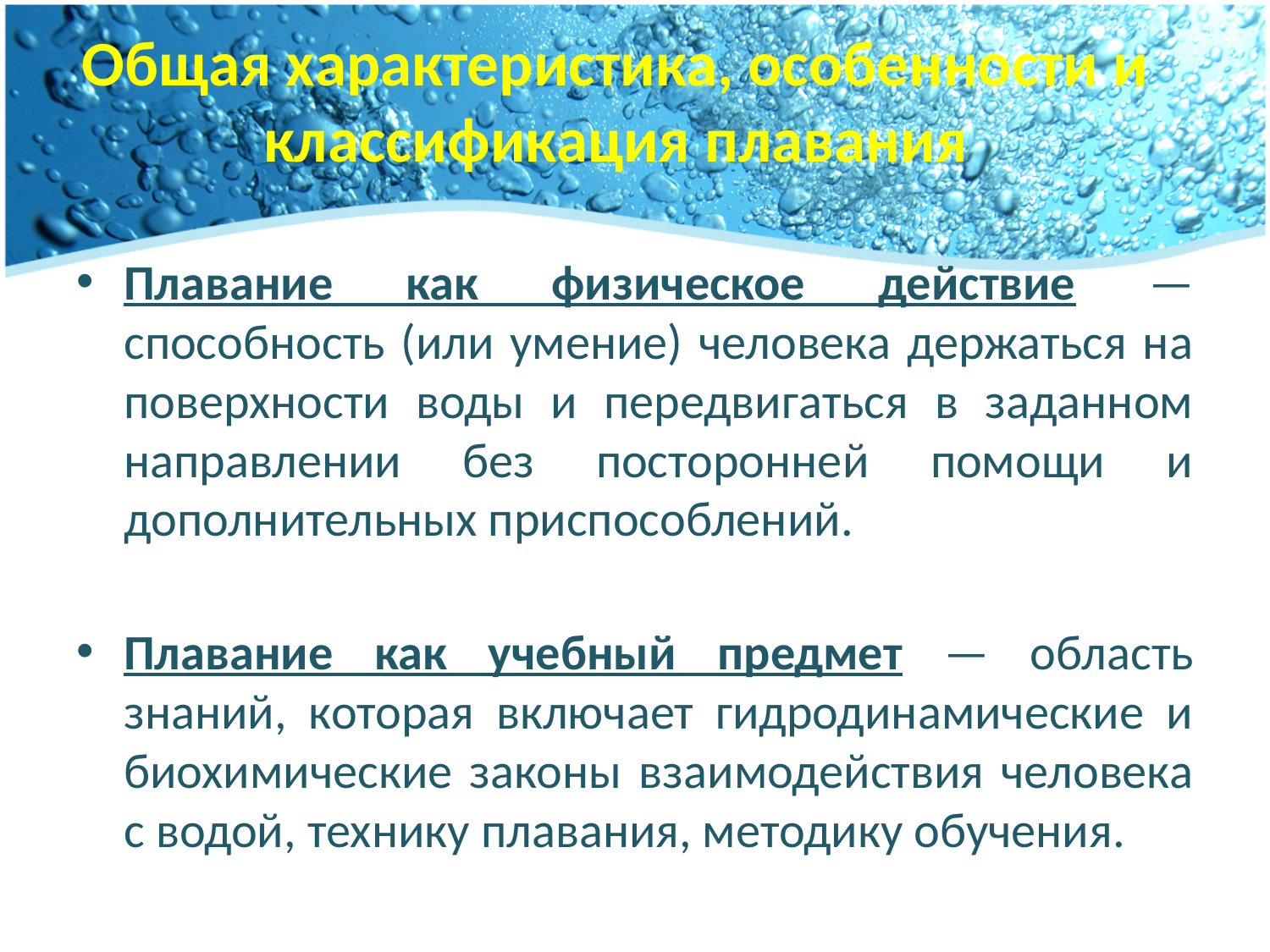

# Общая характеристика, особенности и классификация плавания
Плавание как физическое действие — способность (или умение) человека держаться на поверхности воды и передвигаться в заданном направлении без посторонней помощи и дополнительных приспособлений.

Плавание как учебный предмет — область знаний, которая включает гидродинамические и биохимические законы взаимодействия человека с водой, технику плавания, методику обучения.